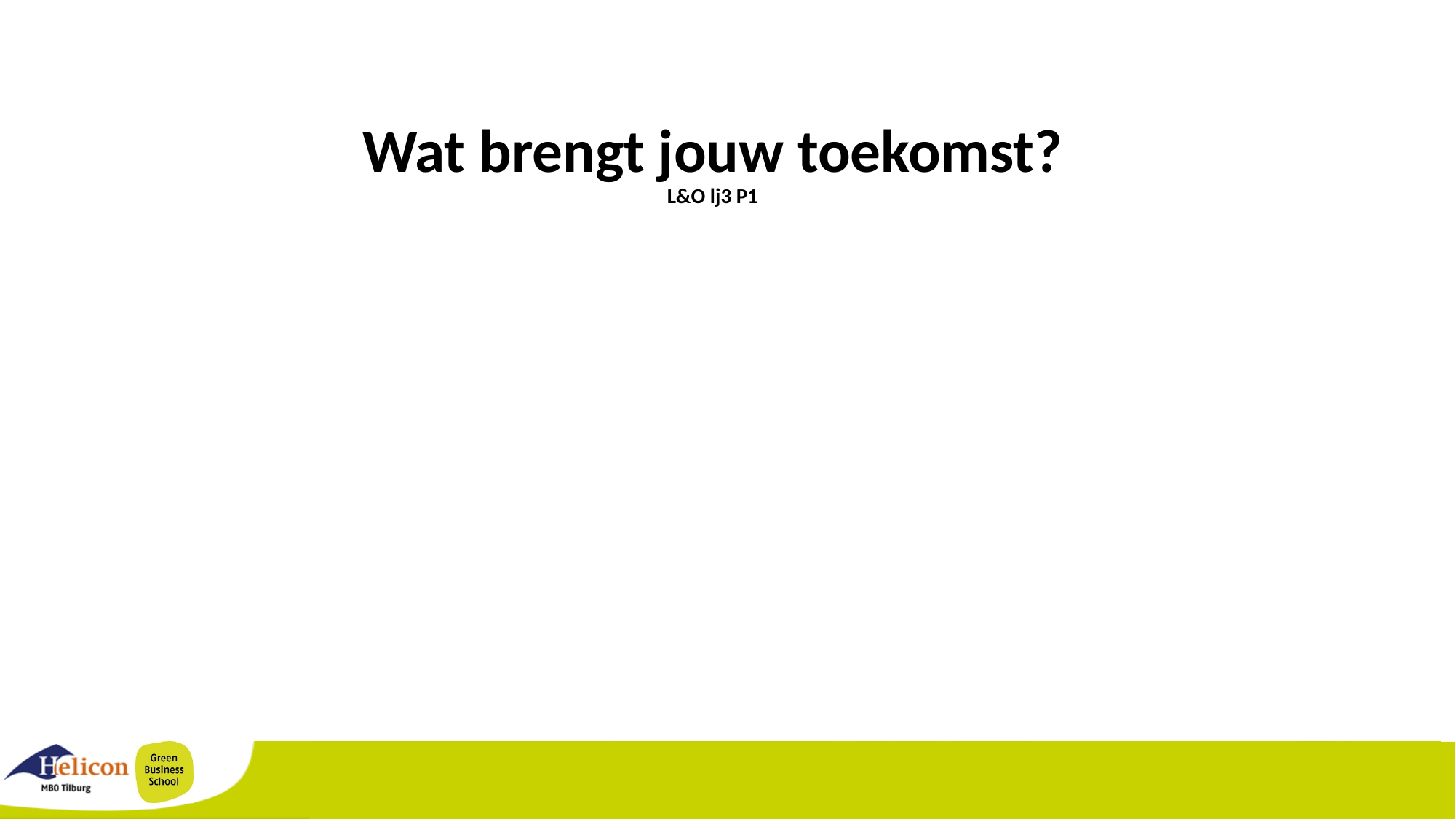

# Wat brengt jouw toekomst? L&O lj3 P1